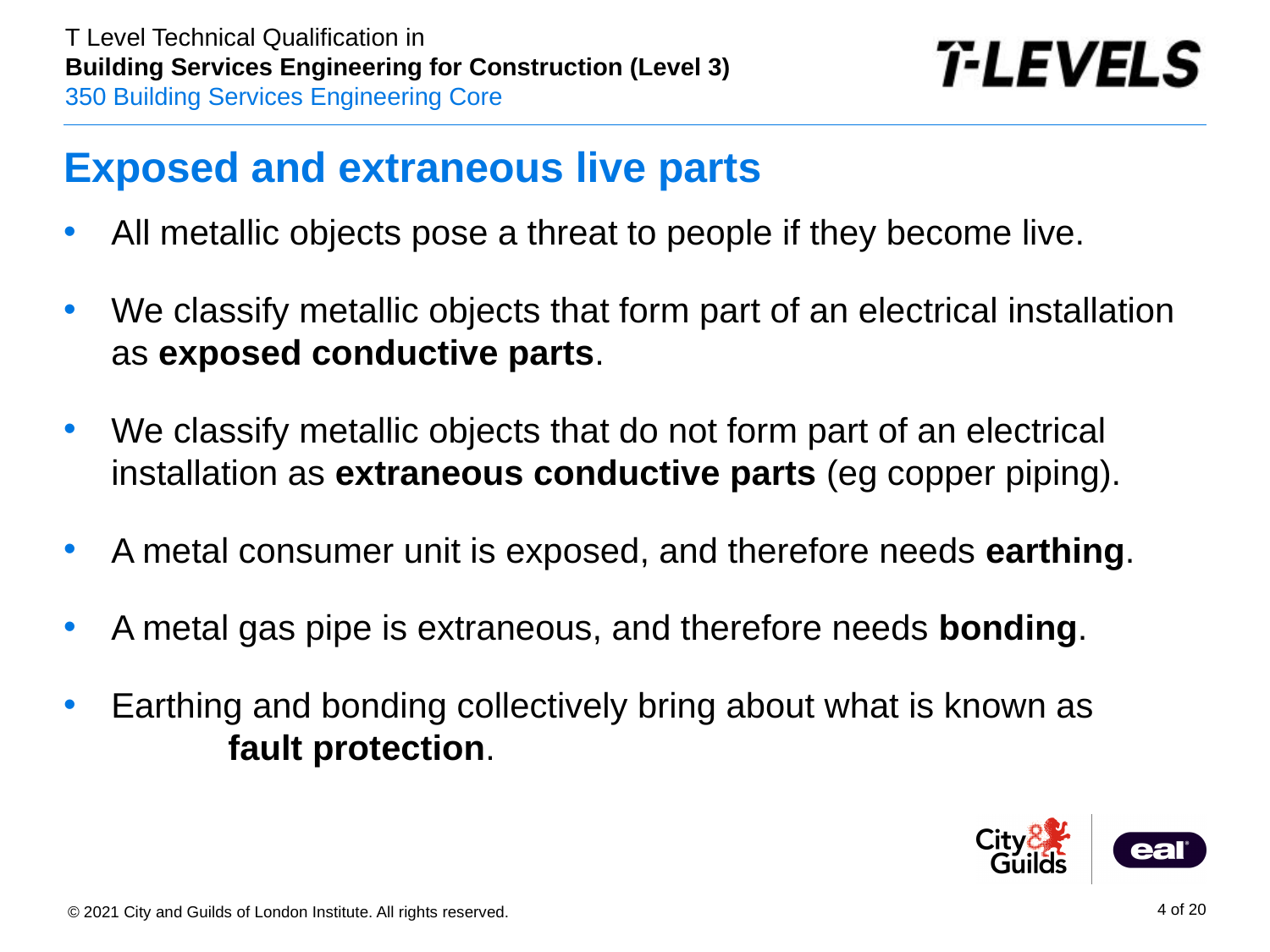

# Exposed and extraneous live parts
All metallic objects pose a threat to people if they become live.
We classify metallic objects that form part of an electrical installation as exposed conductive parts.
We classify metallic objects that do not form part of an electrical installation as extraneous conductive parts (eg copper piping).
A metal consumer unit is exposed, and therefore needs earthing.
A metal gas pipe is extraneous, and therefore needs bonding.
Earthing and bonding collectively bring about what is known as                        fault protection.